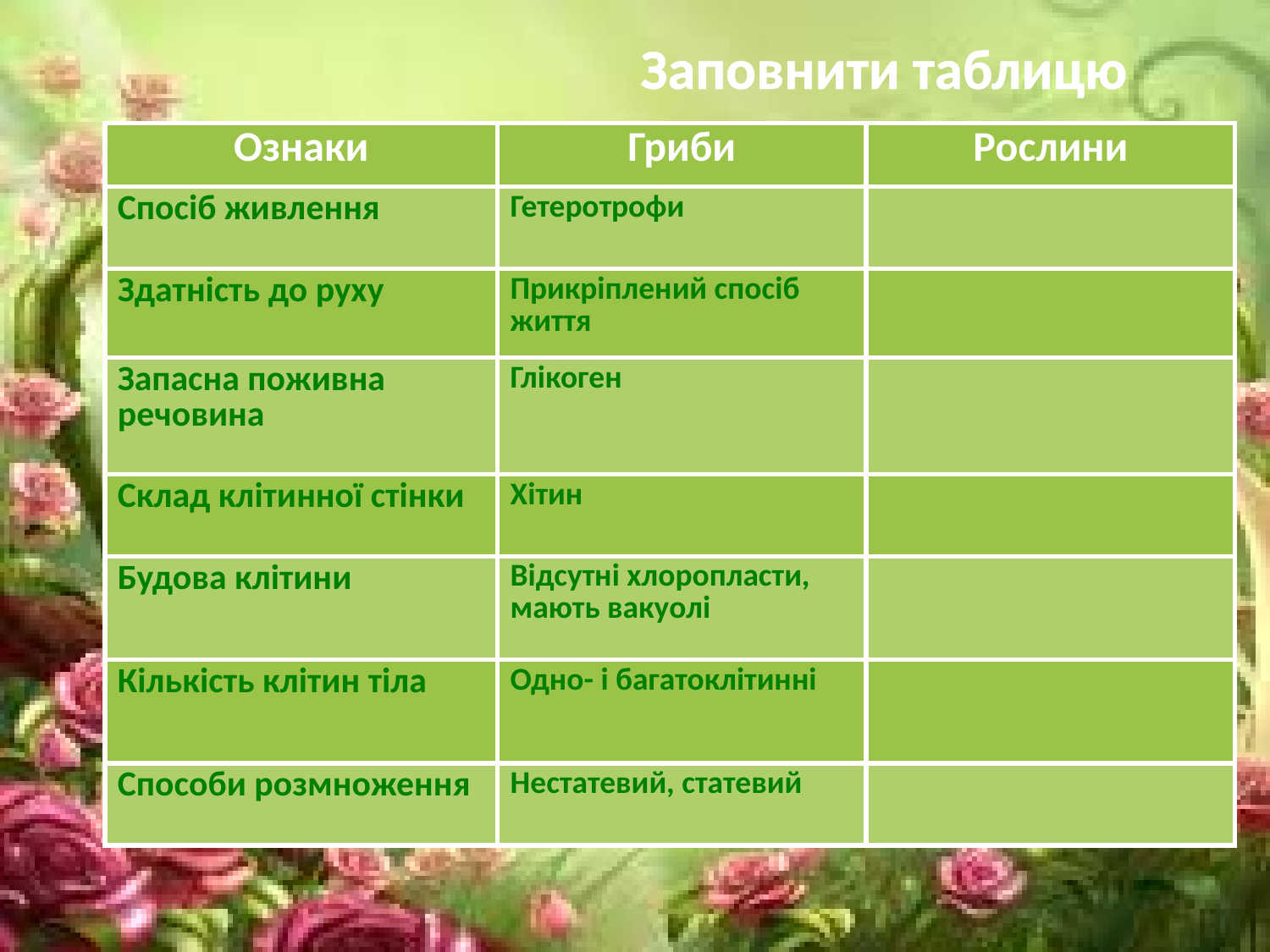

Заповнити таблицю
| Ознаки | Гриби | Рослини |
| --- | --- | --- |
| Спосіб живлення | Гетеротрофи |  |
| Здатність до руху | Прикріплений спосіб життя |  |
| Запасна поживна речовина | Глікоген |  |
| Склад клітинної стінки | Хітин |  |
| Будова клітини | Відсутні хлоропласти, мають вакуолі |  |
| Кількість клітин тіла | Одно- і багатоклітинні |  |
| Способи розмноження | Нестатевий, статевий |  |